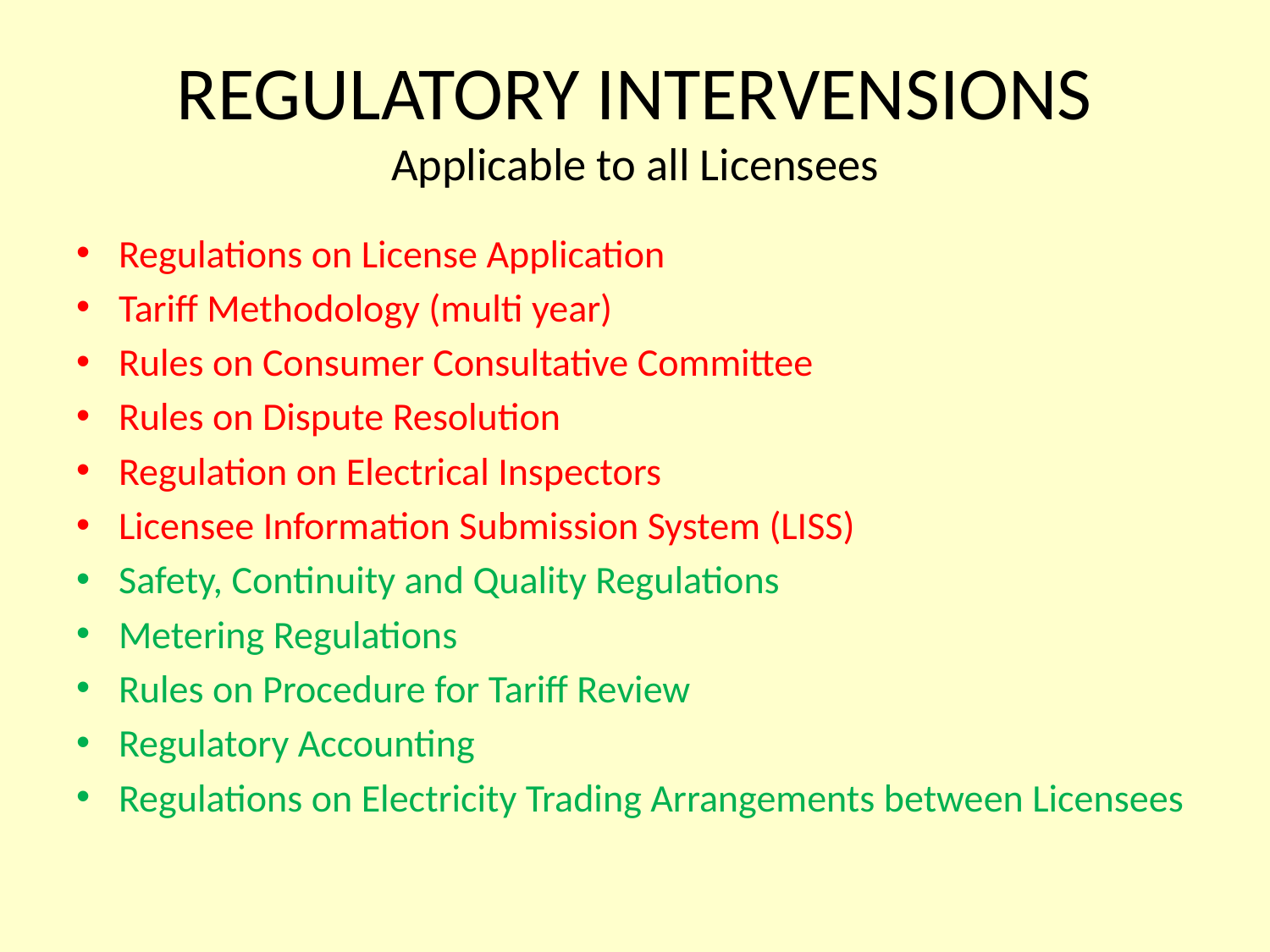

# REGULATORY INTERVENSIONS Applicable to all Licensees
Regulations on License Application
Tariff Methodology (multi year)
Rules on Consumer Consultative Committee
Rules on Dispute Resolution
Regulation on Electrical Inspectors
Licensee Information Submission System (LISS)
Safety, Continuity and Quality Regulations
Metering Regulations
Rules on Procedure for Tariff Review
Regulatory Accounting
Regulations on Electricity Trading Arrangements between Licensees